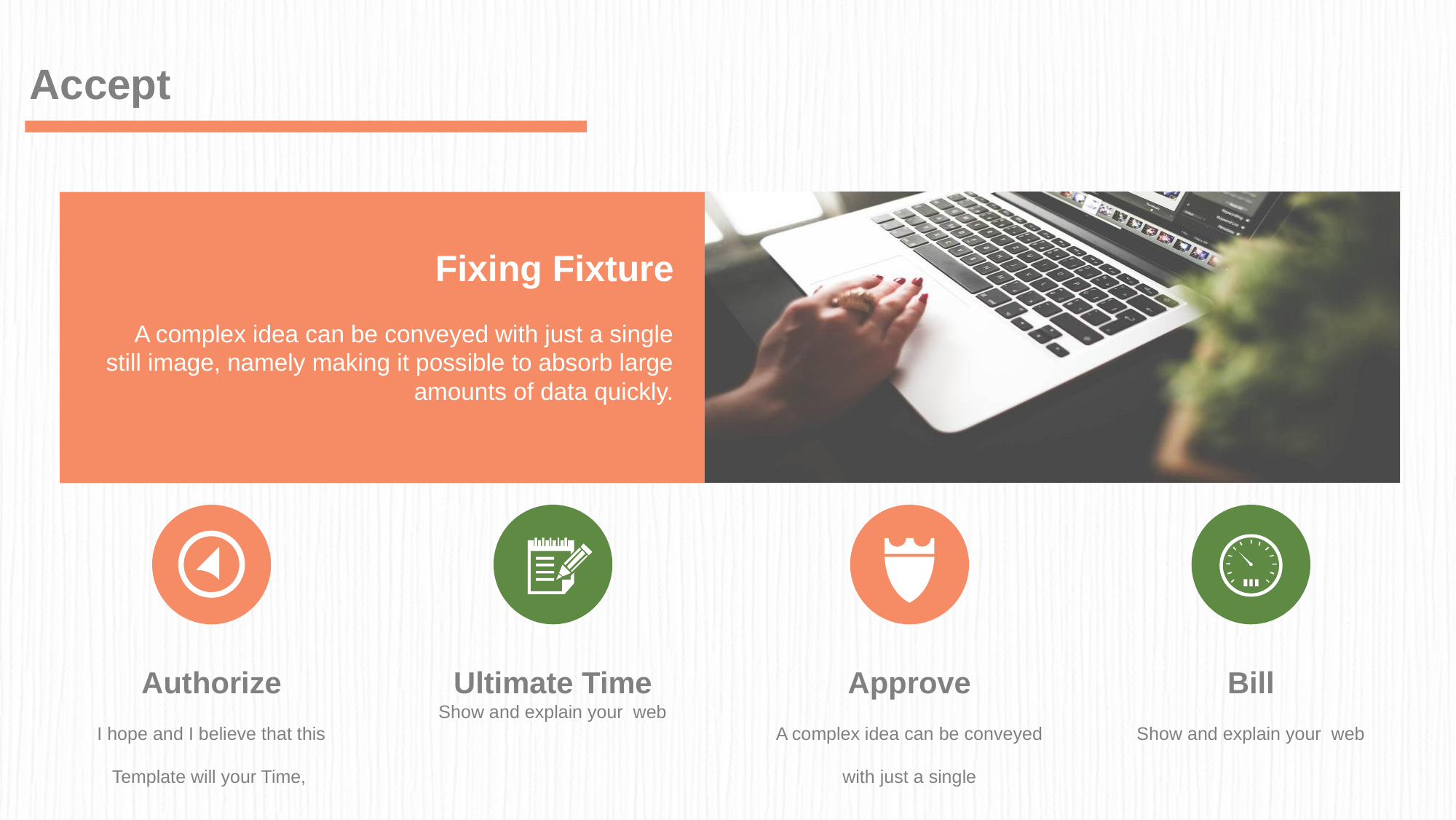

Accept

Fixing Fixture

A complex idea can be conveyed with just a single still image, namely making it possible to absorb large amounts of data quickly.

Authorize
I hope and I believe that this Template will your Time,
Ultimate Time
Show and explain your  web
Approve
A complex idea can be conveyed with just a single
Bill
Show and explain your  web